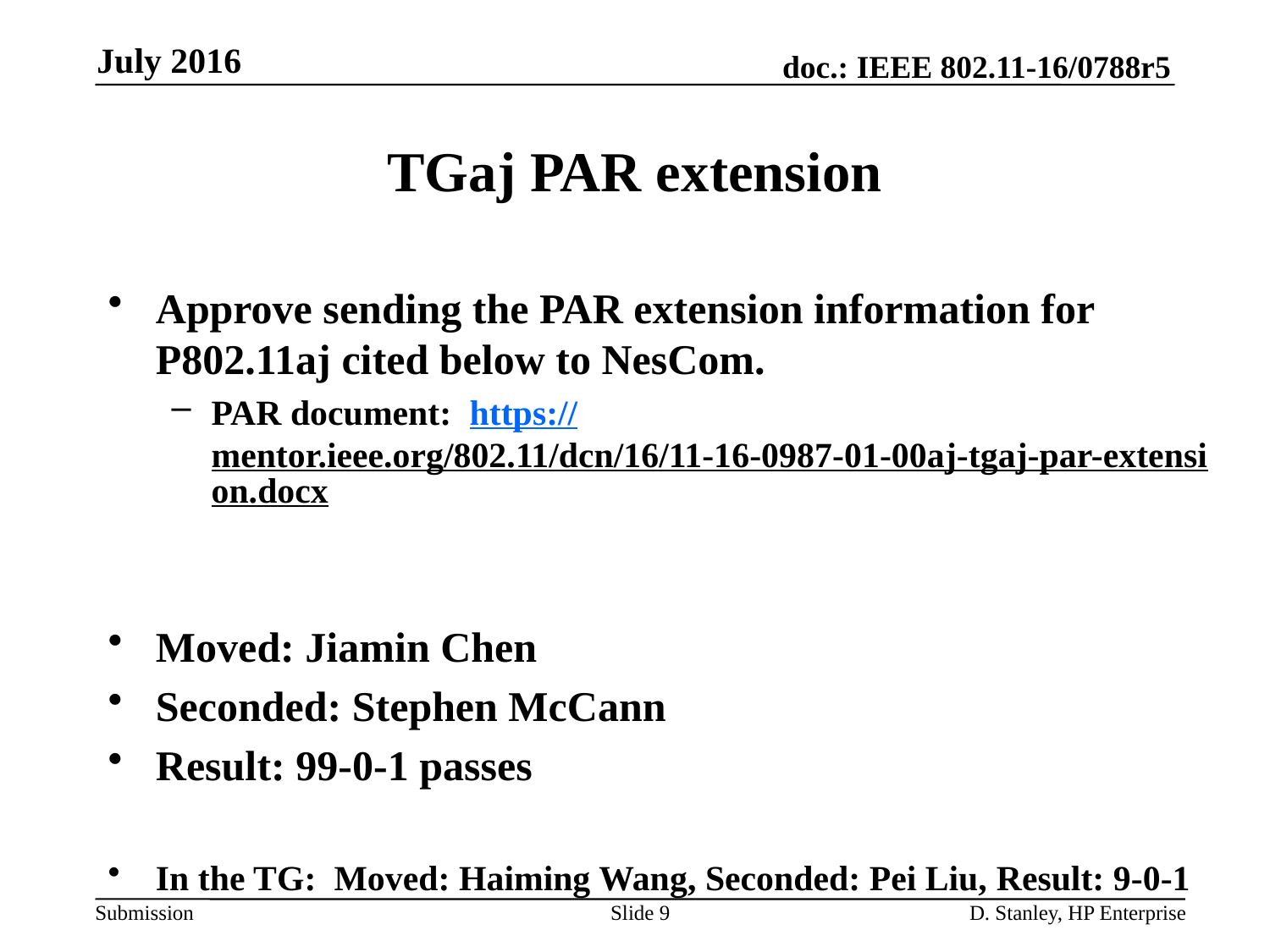

July 2016
# TGaj PAR extension
Approve sending the PAR extension information for P802.11aj cited below to NesCom.
PAR document:  https://mentor.ieee.org/802.11/dcn/16/11-16-0987-01-00aj-tgaj-par-extension.docx

Moved: Jiamin Chen
Seconded: Stephen McCann
Result: 99-0-1 passes

In the TG:  Moved: Haiming Wang, Seconded: Pei Liu, Result: 9-0-1

Slide 9
D. Stanley, HP Enterprise